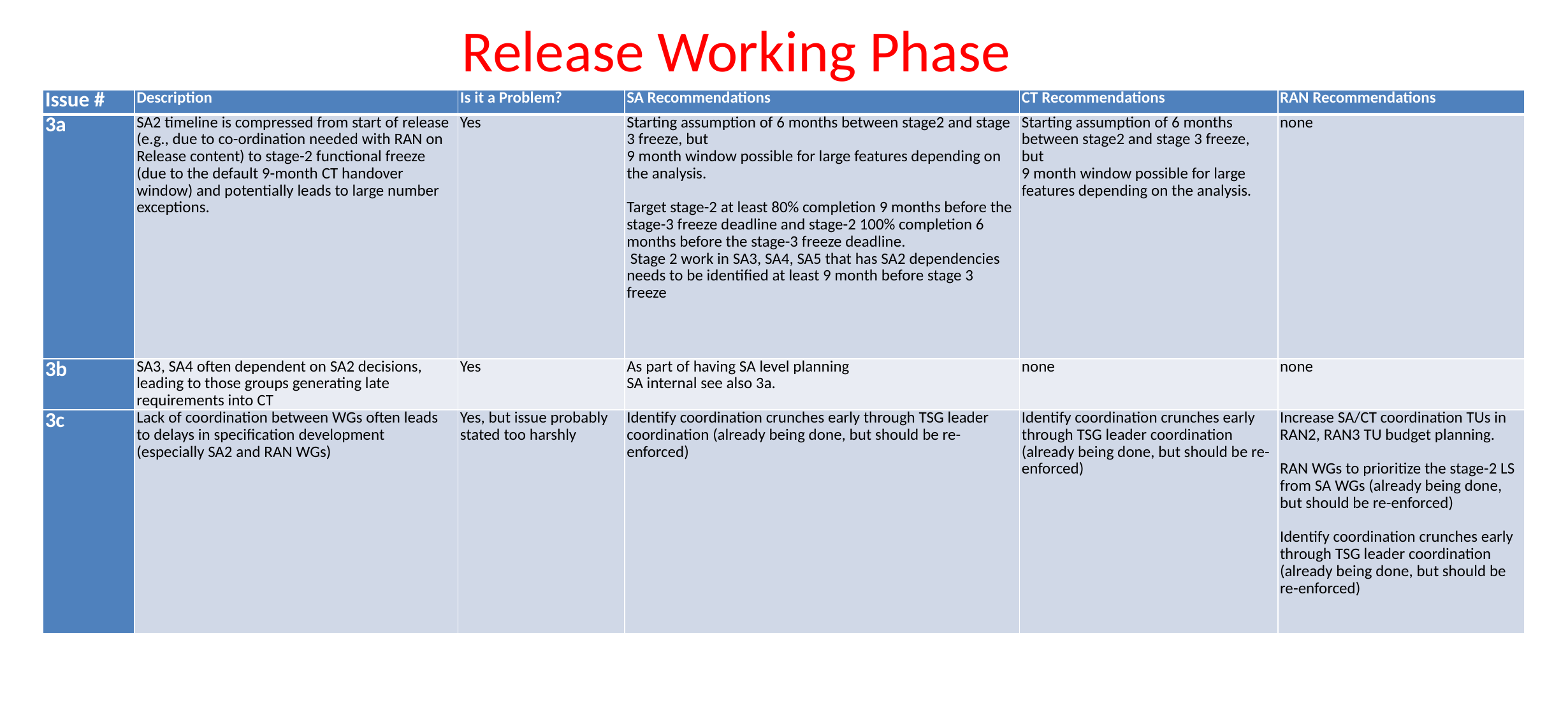

# Release Working Phase
| Issue # | Description | Is it a Problem? | SA Recommendations | CT Recommendations | RAN Recommendations |
| --- | --- | --- | --- | --- | --- |
| 3a | SA2 timeline is compressed from start of release (e.g., due to co-ordination needed with RAN on Release content) to stage-2 functional freeze (due to the default 9-month CT handover window) and potentially leads to large number exceptions. | Yes | Starting assumption of 6 months between stage2 and stage 3 freeze, but 9 month window possible for large features depending on the analysis.   Target stage-2 at least 80% completion 9 months before the stage-3 freeze deadline and stage-2 100% completion 6 months before the stage-3 freeze deadline. Stage 2 work in SA3, SA4, SA5 that has SA2 dependencies needs to be identified at least 9 month before stage 3 freeze | Starting assumption of 6 months between stage2 and stage 3 freeze, but 9 month window possible for large features depending on the analysis. | none |
| 3b | SA3, SA4 often dependent on SA2 decisions, leading to those groups generating late requirements into CT | Yes | As part of having SA level planning SA internal see also 3a. | none | none |
| 3c | Lack of coordination between WGs often leads to delays in specification development (especially SA2 and RAN WGs) | Yes, but issue probably stated too harshly | Identify coordination crunches early through TSG leader coordination (already being done, but should be re-enforced) | Identify coordination crunches early through TSG leader coordination (already being done, but should be re-enforced) | Increase SA/CT coordination TUs in RAN2, RAN3 TU budget planning.   RAN WGs to prioritize the stage-2 LS from SA WGs (already being done, but should be re-enforced)   Identify coordination crunches early through TSG leader coordination (already being done, but should be re-enforced) |